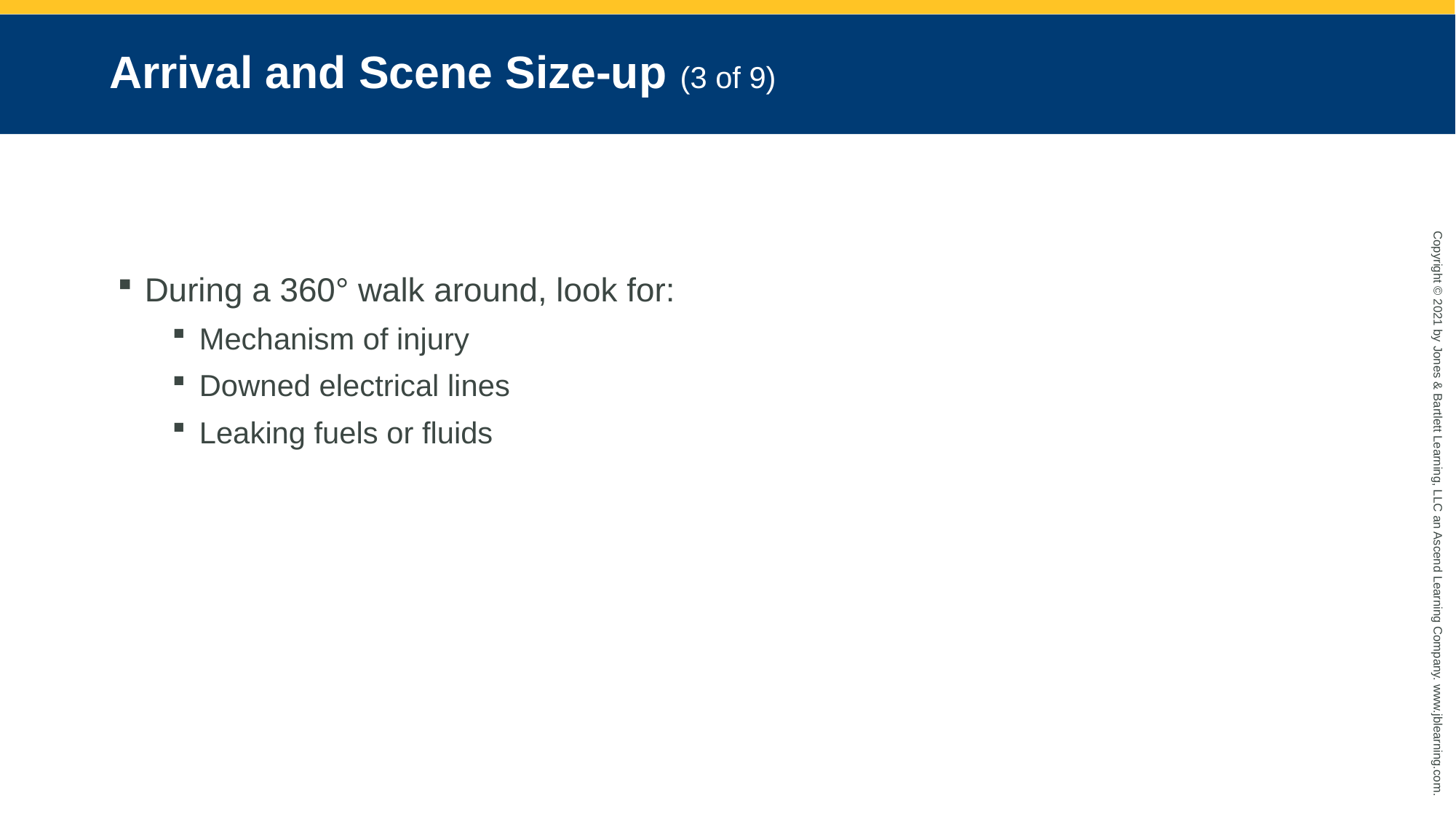

# Arrival and Scene Size-up (3 of 9)
During a 360° walk around, look for:
Mechanism of injury
Downed electrical lines
Leaking fuels or fluids